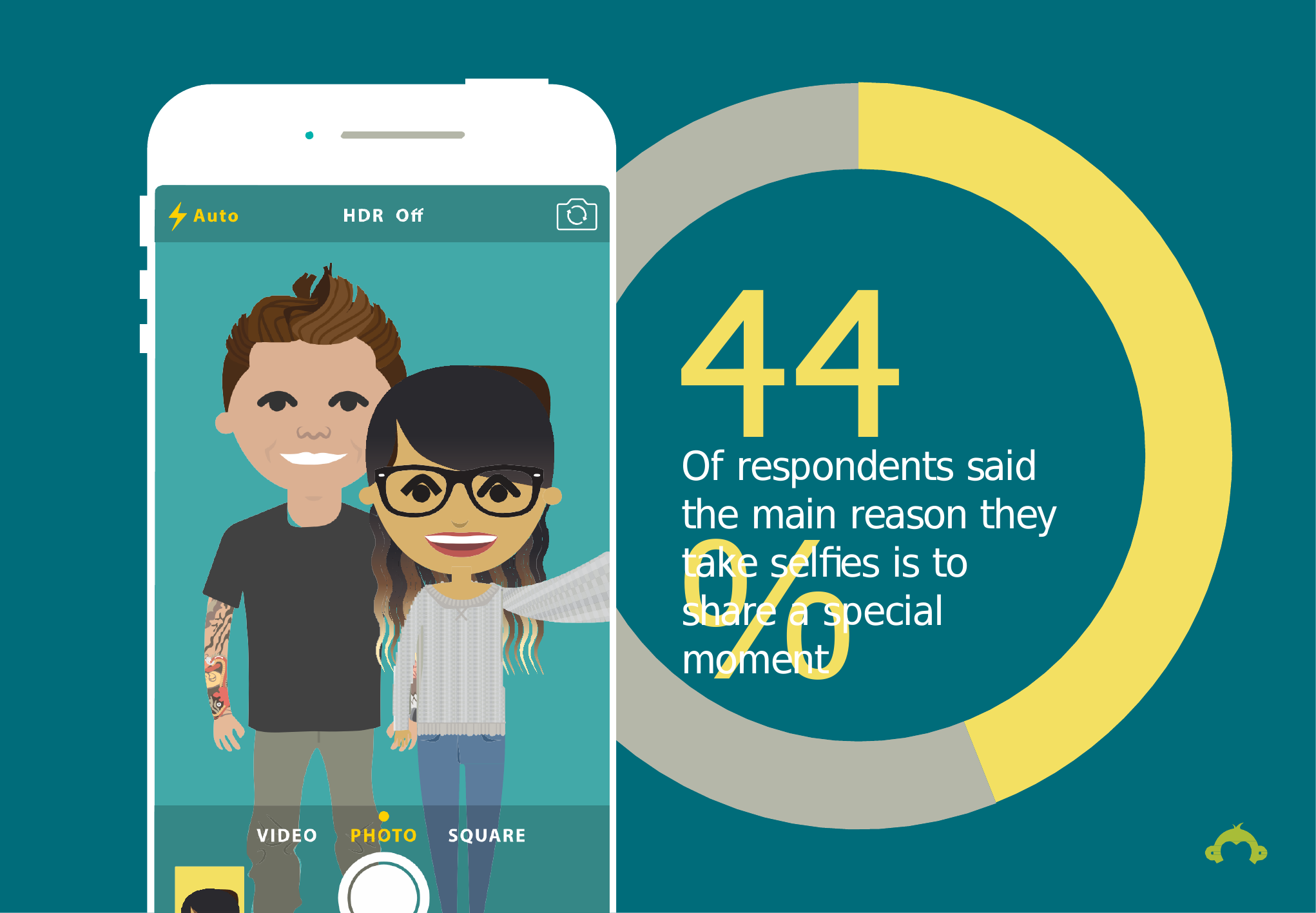

44%

Of respondents said the main reason they take selfies is to share a special moment